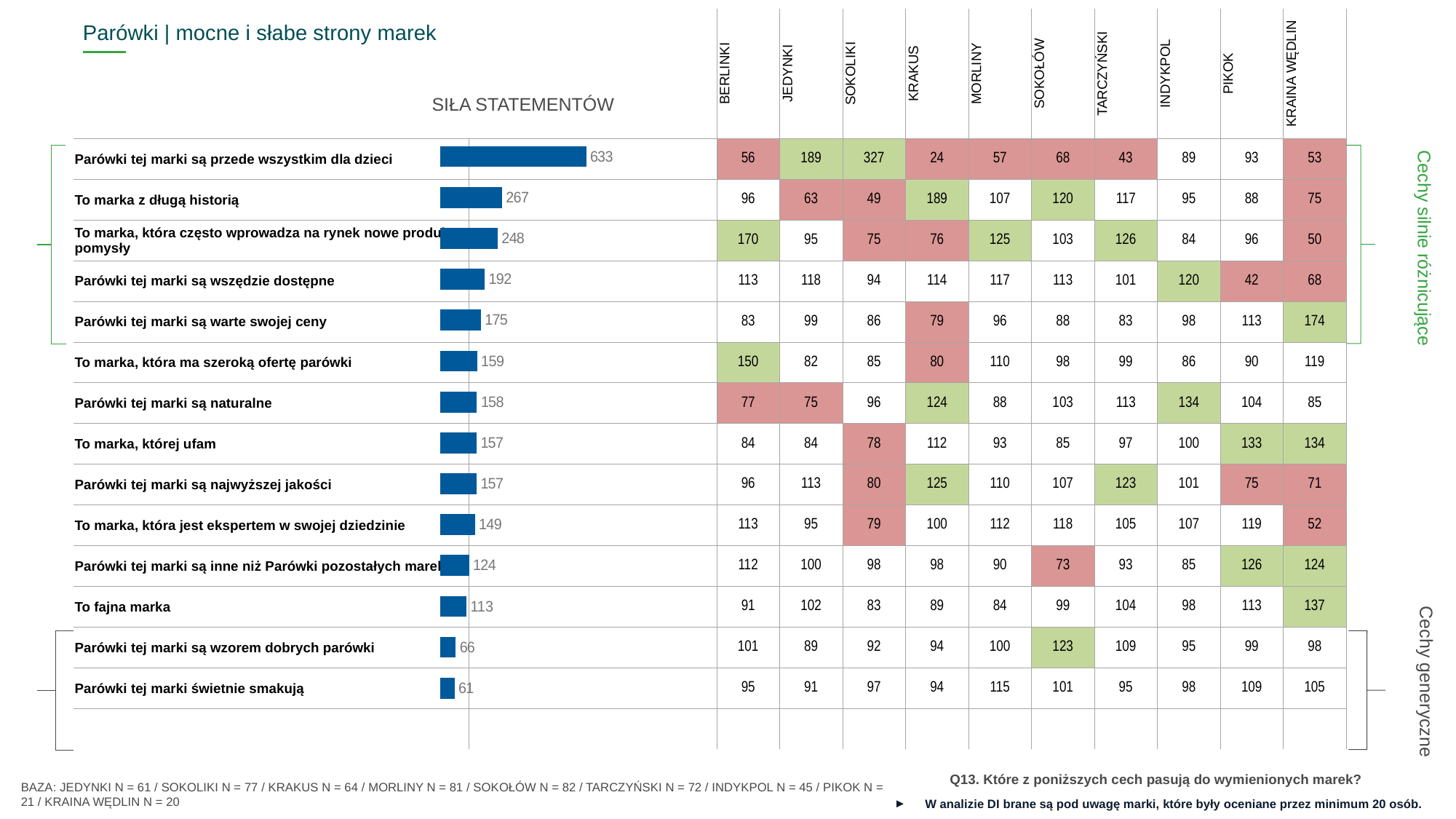

| ^TABDI^ | x | BERLINKI | JEDYNKI | SOKOLIKI | KRAKUS | MORLINY | SOKOŁÓW | TARCZYŃSKI | INDYKPOL | PIKOK | KRAINA WĘDLIN |
| --- | --- | --- | --- | --- | --- | --- | --- | --- | --- | --- | --- |
| Parówki tej marki są przede wszystkim dla dzieci |  | 56 | 189 | 327 | 24 | 57 | 68 | 43 | 89 | 93 | 53 |
| To marka z długą historią |  | 96 | 63 | 49 | 189 | 107 | 120 | 117 | 95 | 88 | 75 |
| To marka, która często wprowadza na rynek nowe produkty, pomysły |  | 170 | 95 | 75 | 76 | 125 | 103 | 126 | 84 | 96 | 50 |
| Parówki tej marki są wszędzie dostępne |  | 113 | 118 | 94 | 114 | 117 | 113 | 101 | 120 | 42 | 68 |
| Parówki tej marki są warte swojej ceny |  | 83 | 99 | 86 | 79 | 96 | 88 | 83 | 98 | 113 | 174 |
| To marka, która ma szeroką ofertę parówki |  | 150 | 82 | 85 | 80 | 110 | 98 | 99 | 86 | 90 | 119 |
| Parówki tej marki są naturalne |  | 77 | 75 | 96 | 124 | 88 | 103 | 113 | 134 | 104 | 85 |
| To marka, której ufam |  | 84 | 84 | 78 | 112 | 93 | 85 | 97 | 100 | 133 | 134 |
| Parówki tej marki są najwyższej jakości |  | 96 | 113 | 80 | 125 | 110 | 107 | 123 | 101 | 75 | 71 |
| To marka, która jest ekspertem w swojej dziedzinie |  | 113 | 95 | 79 | 100 | 112 | 118 | 105 | 107 | 119 | 52 |
| Parówki tej marki są inne niż Parówki pozostałych marek |  | 112 | 100 | 98 | 98 | 90 | 73 | 93 | 85 | 126 | 124 |
| To fajna marka |  | 91 | 102 | 83 | 89 | 84 | 99 | 104 | 98 | 113 | 137 |
| Parówki tej marki są wzorem dobrych parówki |  | 101 | 89 | 92 | 94 | 100 | 123 | 109 | 95 | 99 | 98 |
| Parówki tej marki świetnie smakują |  | 95 | 91 | 97 | 94 | 115 | 101 | 95 | 98 | 109 | 105 |
|  |  |  |  |  |  |  |  |  |  |  |  |

Parówki | mocne i słabe strony marek
SIŁA STATEMENTÓW

### Chart

| Category | Seria 1 |
|---|---|
|  | 633.0 |
|  | 267.0 |
|  | 248.0 |
|  | 192.0 |
|  | 175.0 |
|  | 159.0 |
|  | 158.0 |
|  | 157.0 |
|  | 157.0 |
|  | 149.0 |
|  | 124.0 |
|  | 113.0 |
|  | 66.0 |
|  | 61.0 |
|  | None |

Cechy silnie różnicujące

Cechy generyczne
Q13. Które z poniższych cech pasują do wymienionych marek?

BAZA: JEDYNKI N = 61 / SOKOLIKI N = 77 / KRAKUS N = 64 / MORLINY N = 81 / SOKOŁÓW N = 82 / TARCZYŃSKI N = 72 / INDYKPOL N = 45 / PIKOK N = 21 / KRAINA WĘDLIN N = 20
W analizie DI brane są pod uwagę marki, które były oceniane przez minimum 20 osób.